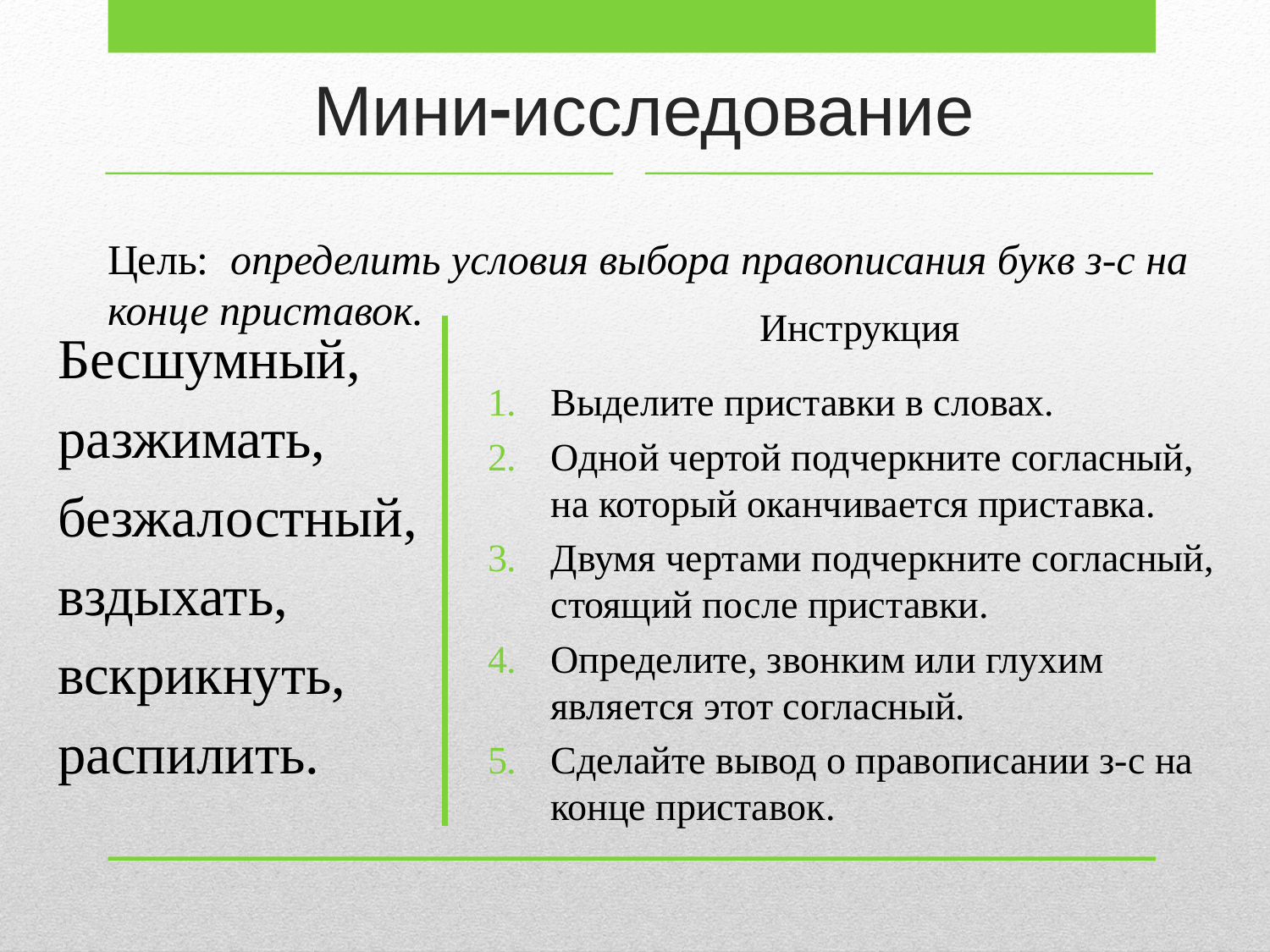

# Мини-исследование
Цель:  определить условия выбора правописания букв з-с на конце приставок.

Инструкция

Выделите приставки в словах.
Одной чертой подчеркните согласный, на который оканчивается приставка.
Двумя чертами подчеркните согласный, стоящий после приставки.
Определите, звонким или глухим является этот согласный.
Сделайте вывод о правописании з-с на конце приставок.
Бесшумный,
разжимать,
безжалостный,
вздыхать,
вскрикнуть,
распилить.